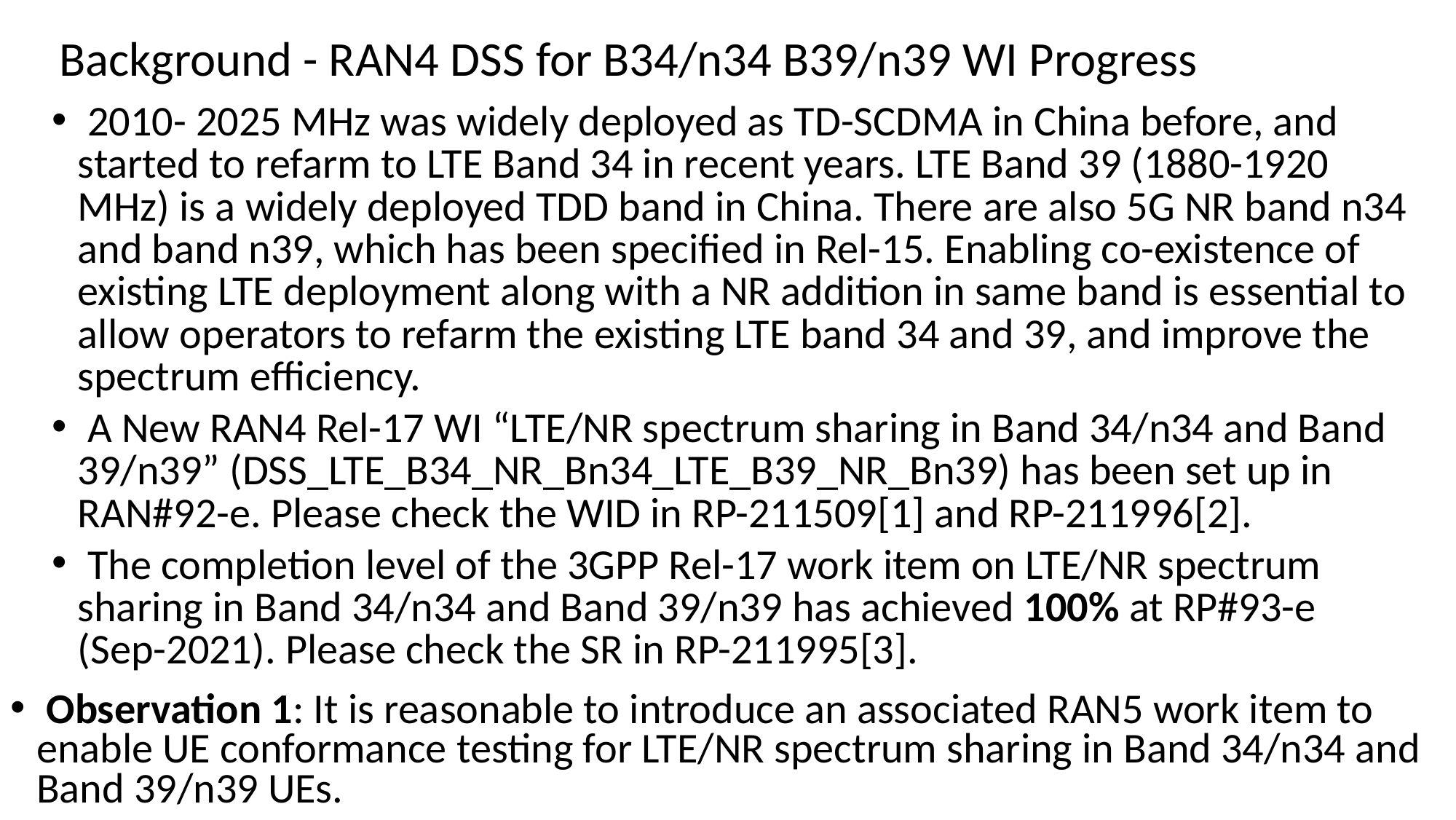

# Background - RAN4 DSS for B34/n34 B39/n39 WI Progress
 2010- 2025 MHz was widely deployed as TD-SCDMA in China before, and started to refarm to LTE Band 34 in recent years. LTE Band 39 (1880-1920 MHz) is a widely deployed TDD band in China. There are also 5G NR band n34 and band n39, which has been specified in Rel-15. Enabling co-existence of existing LTE deployment along with a NR addition in same band is essential to allow operators to refarm the existing LTE band 34 and 39, and improve the spectrum efficiency.
 A New RAN4 Rel-17 WI “LTE/NR spectrum sharing in Band 34/n34 and Band 39/n39” (DSS_LTE_B34_NR_Bn34_LTE_B39_NR_Bn39) has been set up in RAN#92-e. Please check the WID in RP-211509[1] and RP-211996[2].
 The completion level of the 3GPP Rel-17 work item on LTE/NR spectrum sharing in Band 34/n34 and Band 39/n39 has achieved 100% at RP#93-e (Sep-2021). Please check the SR in RP-211995[3].
 Observation 1: It is reasonable to introduce an associated RAN5 work item to enable UE conformance testing for LTE/NR spectrum sharing in Band 34/n34 and Band 39/n39 UEs.